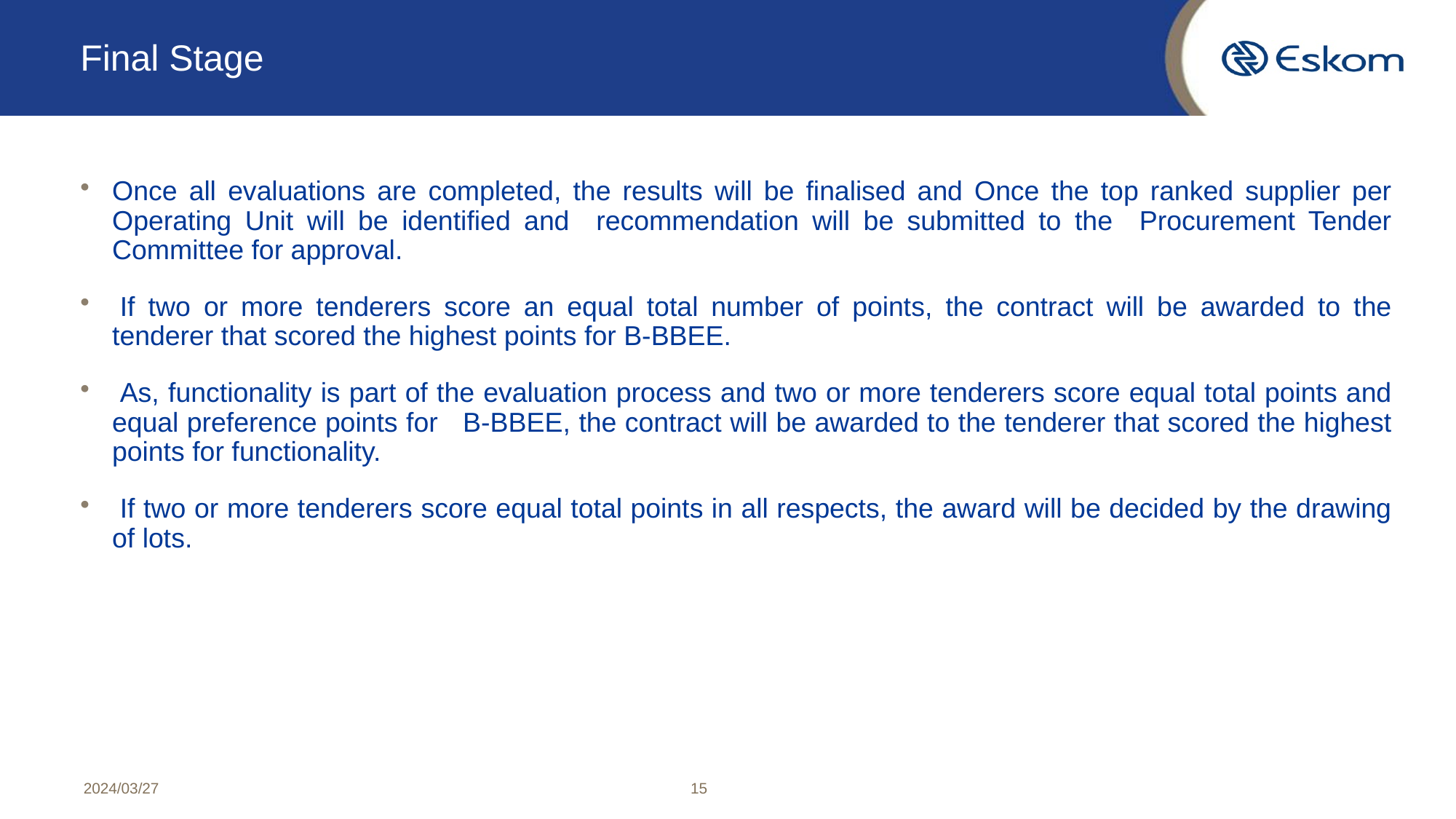

# Final Stage
Once all evaluations are completed, the results will be finalised and Once the top ranked supplier per Operating Unit will be identified and  recommendation will be submitted to the  Procurement Tender Committee for approval.
 If two or more tenderers score an equal total number of points, the contract will be awarded to the tenderer that scored the highest points for B-BBEE.
 As, functionality is part of the evaluation process and two or more tenderers score equal total points and equal preference points for   B-BBEE, the contract will be awarded to the tenderer that scored the highest points for functionality.
 If two or more tenderers score equal total points in all respects, the award will be decided by the drawing of lots.

2024/03/27
15